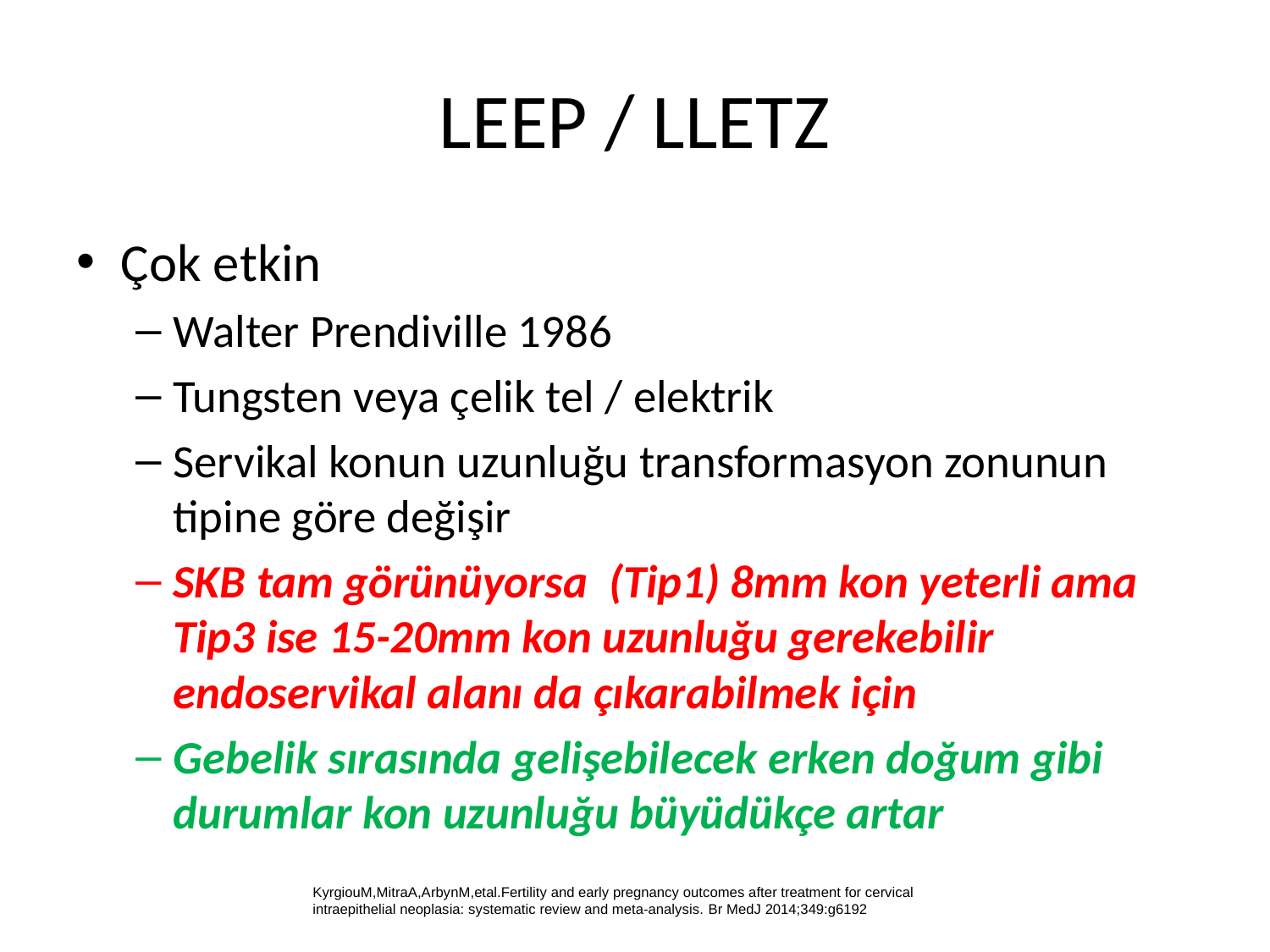

# LEEP / LLETZ
Çok etkin
Walter Prendiville 1986
Tungsten veya çelik tel / elektrik
Servikal konun uzunluğu transformasyon zonunun tipine göre değişir
SKB tam görünüyorsa  (Tip1) 8mm kon yeterli ama Tip3 ise 15-20mm kon uzunluğu gerekebilir endoservikal alanı da çıkarabilmek için
Gebelik sırasında gelişebilecek erken doğum gibi durumlar kon uzunluğu büyüdükçe artar
KyrgiouM,MitraA,ArbynM,etal.Fertility and early pregnancy outcomes after treatment for cervical intraepithelial neoplasia: systematic review and meta-analysis. Br MedJ 2014;349:g6192